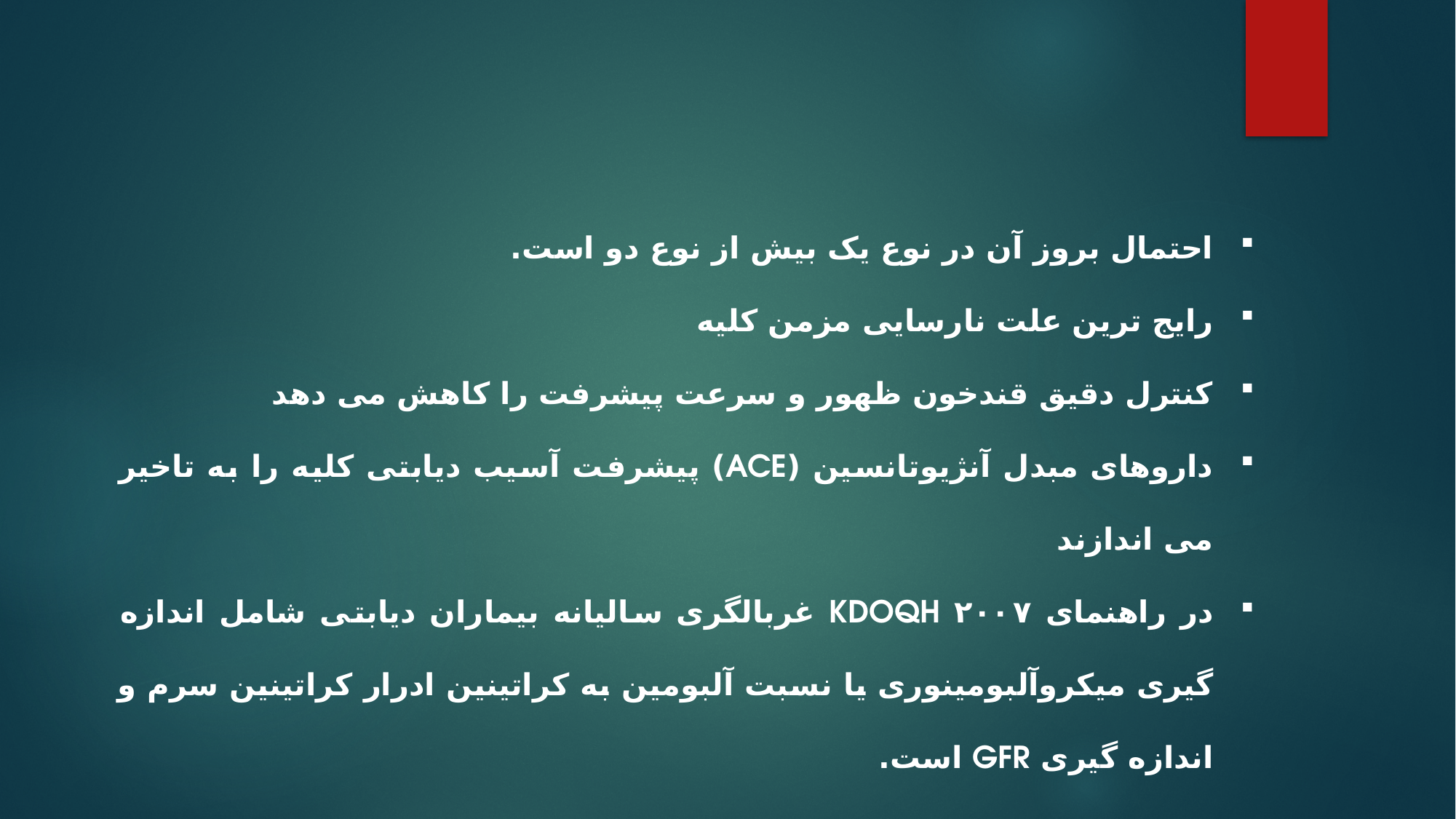

احتمال بروز آن در نوع یک بیش از نوع دو است.
رایج ترین علت نارسایی مزمن کلیه
کنترل دقیق قندخون ظهور و سرعت پیشرفت را کاهش می دهد
داروهای مبدل آنژیوتانسین (ACE) پیشرفت آسیب دیابتی کلیه را به تاخیر می اندازند
در راهنمای ۲۰۰۷ KDOQH غربالگری سالیانه بیماران دیابتی شامل اندازه گیری میکروآلبومینوری یا نسبت آلبومین به کراتینین ادرار کراتینین سرم و اندازه گیری GFR است.